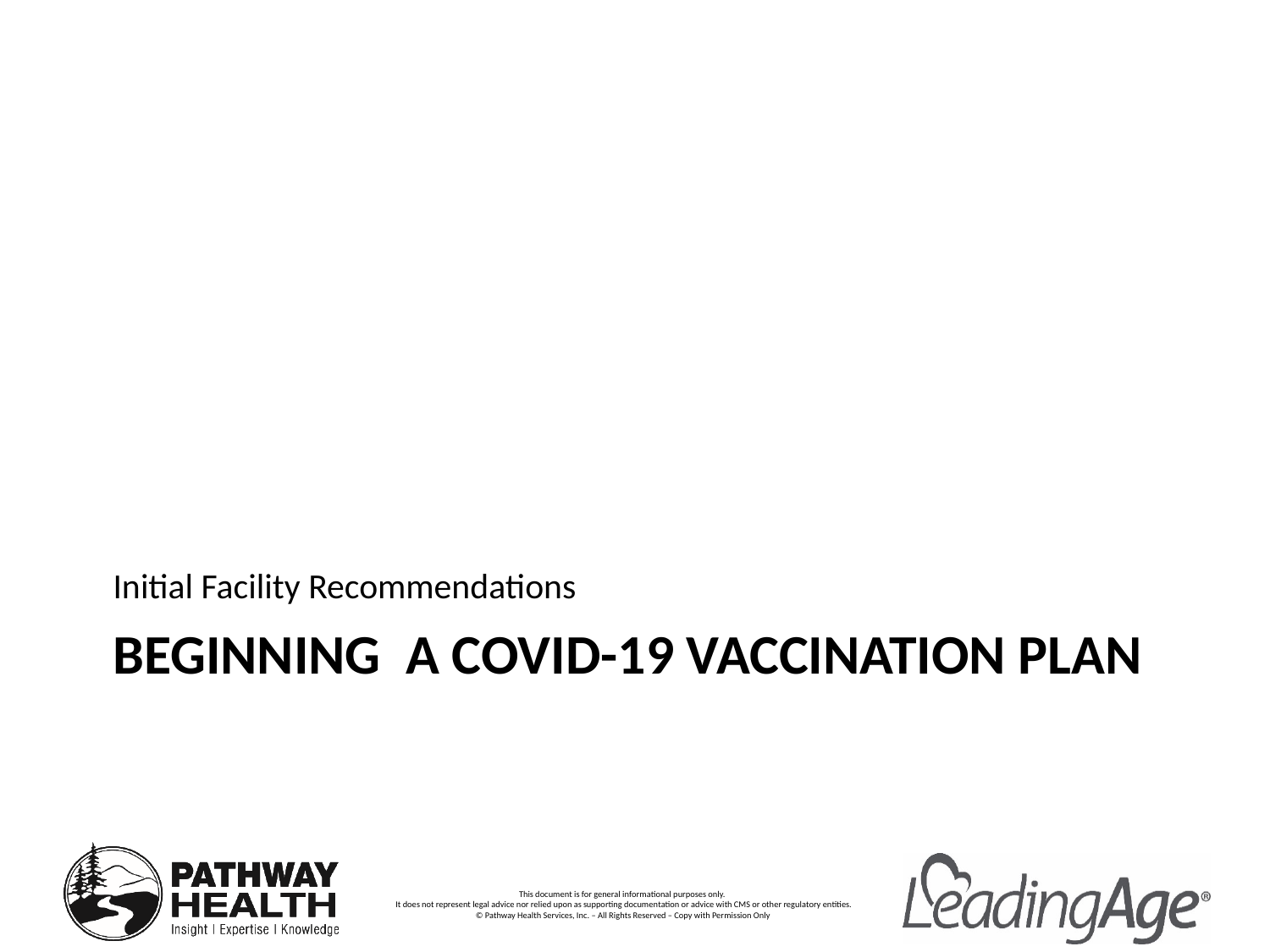

Initial Facility Recommendations
# Beginning  a COVID-19 Vaccination Plan